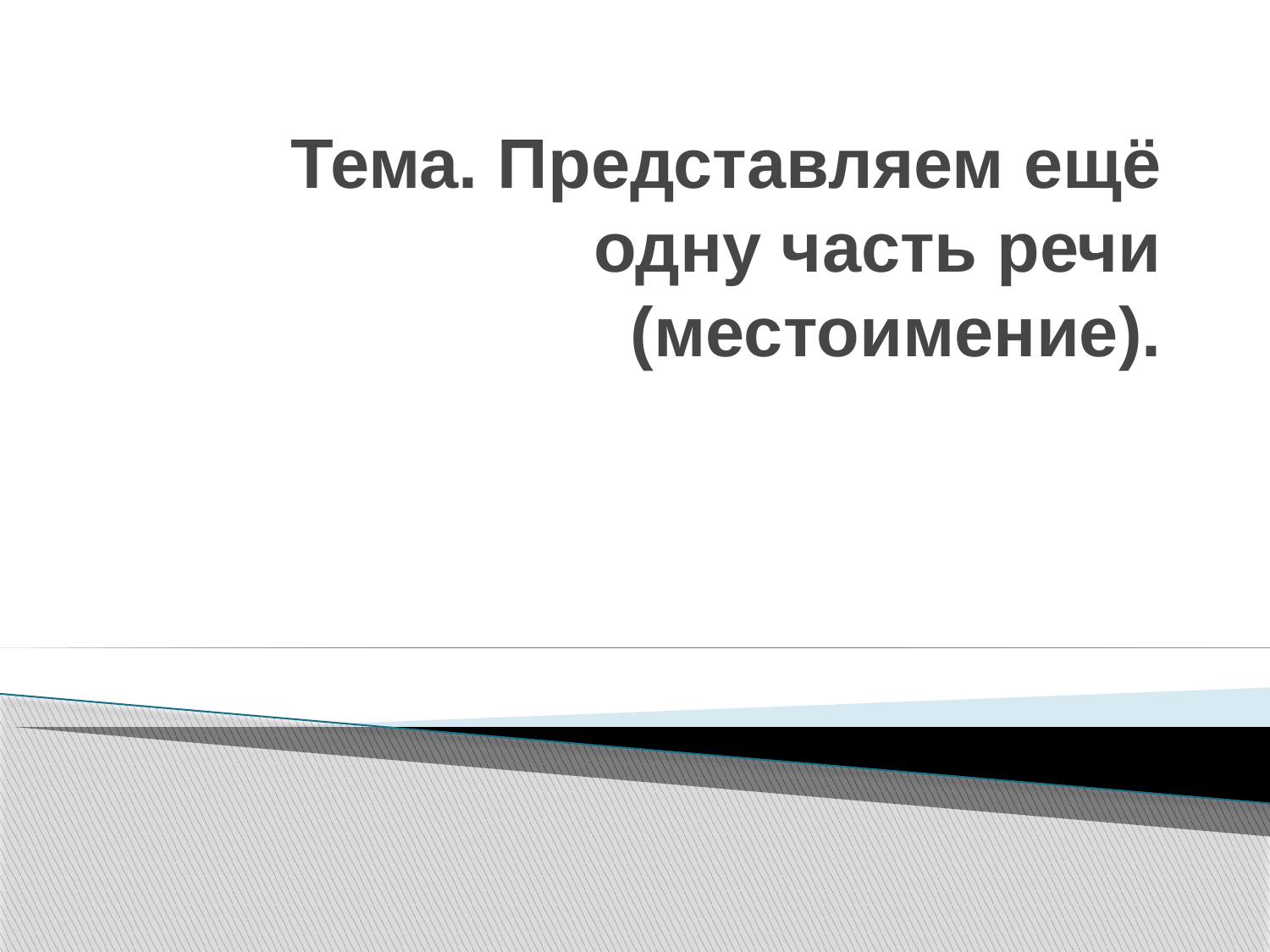

# Тема. Представляем ещё одну часть речи (местоимение).